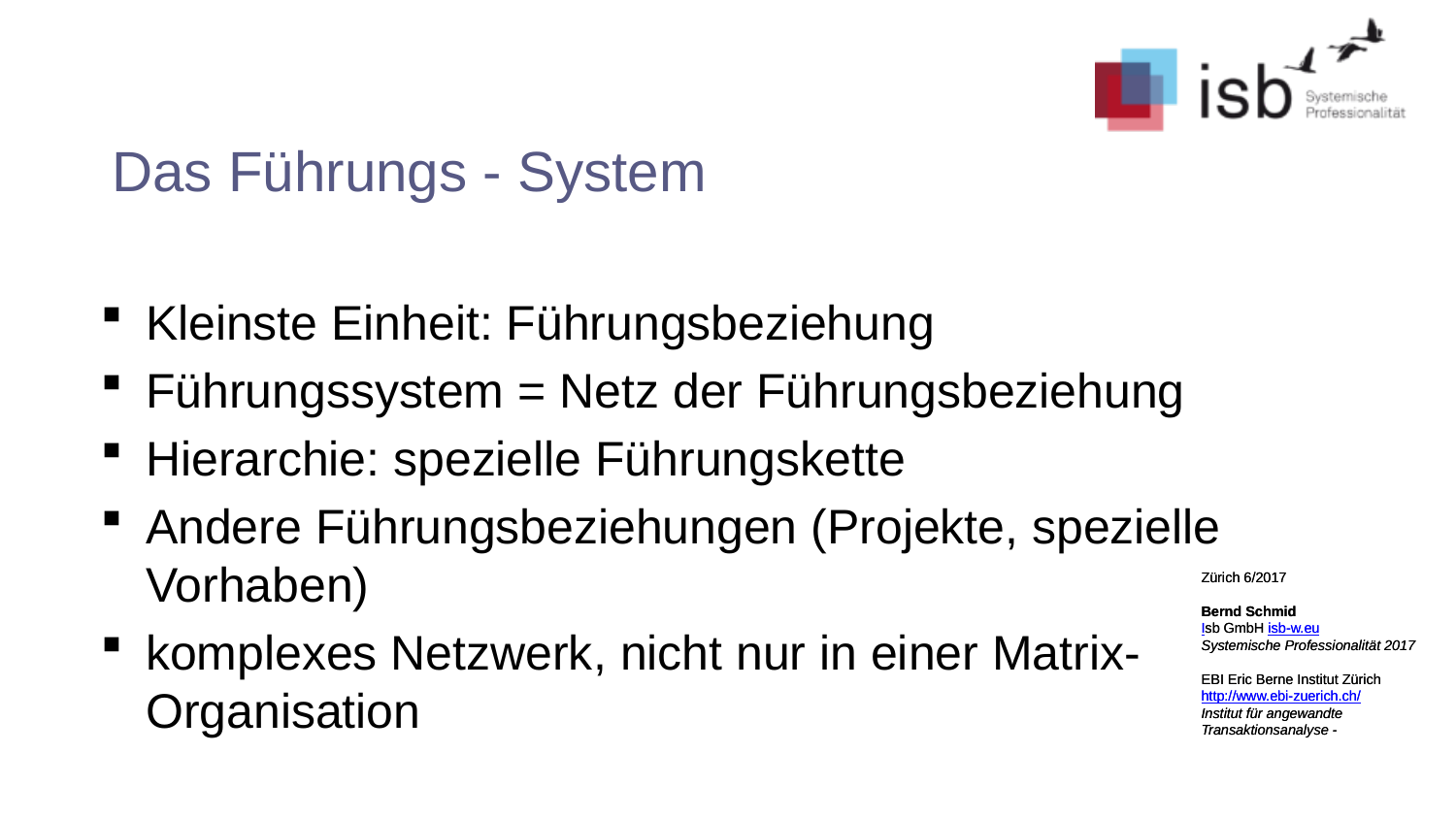

# Das Führungs - System
Kleinste Einheit: Führungsbeziehung
Führungssystem = Netz der Führungsbeziehung
Hierarchie: spezielle Führungskette
Andere Führungsbeziehungen (Projekte, spezielle Vorhaben)
komplexes Netzwerk, nicht nur in einer Matrix-Organisation

Zürich 6/2017
Bernd Schmid
Isb GmbH isb-w.eu
Systemische Professionalität 2017

EBI Eric Berne Institut Zürich
http://www.ebi-zuerich.ch/
Institut für angewandte Transaktionsanalyse -